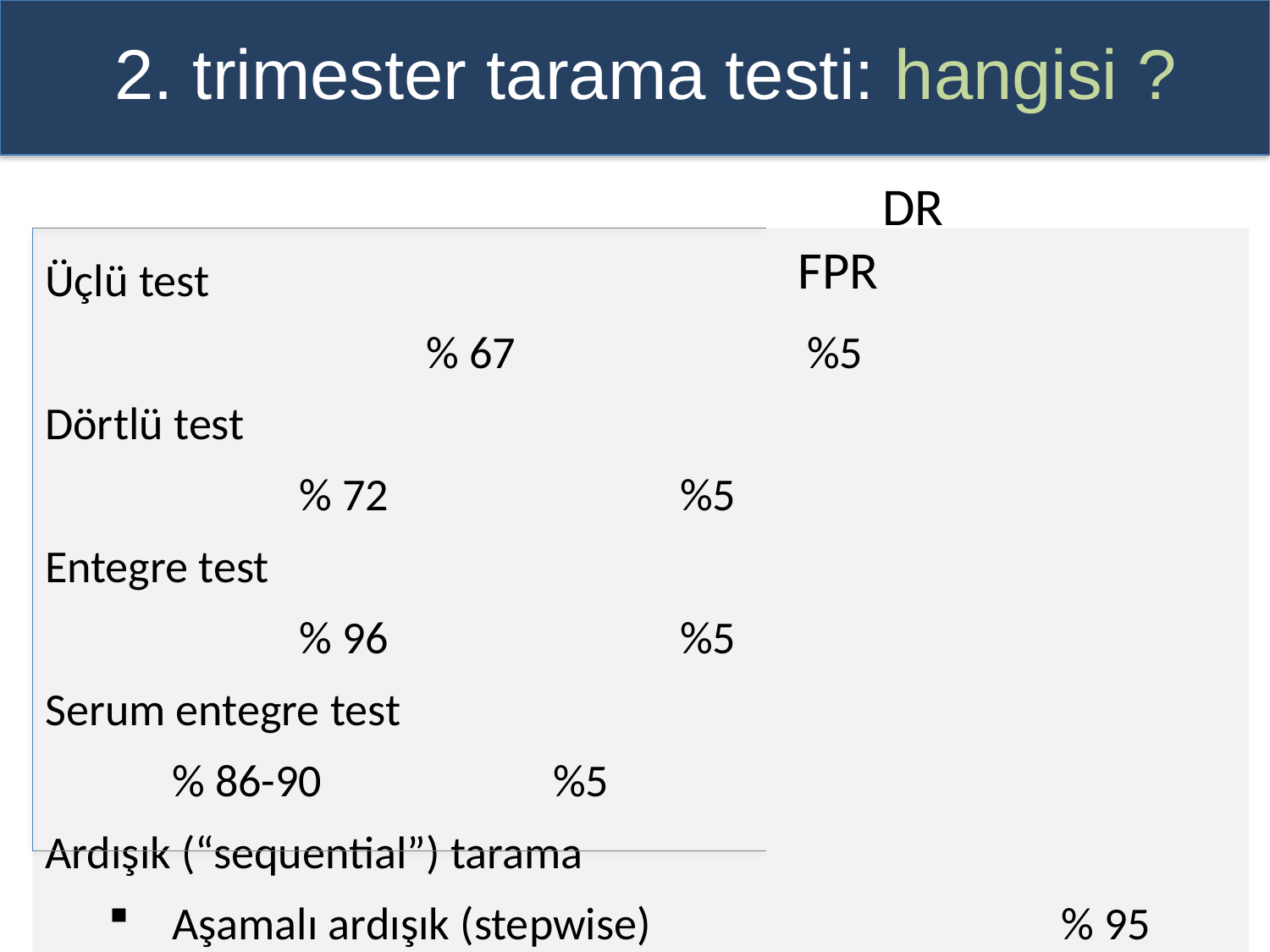

2. trimester tarama testi: hangisi ?

       DR     		FPR
Üçlü test											% 67			%5
Dörtlü test										% 72			%5
Entegre test										% 96			%5
Serum entegre test								% 86-90		%5
Ardışık (“sequential”) tarama
Aşamalı ardışık (stepwise)				% 95			%3-5
Rastlantısal ardışık (contingent)		% 90-95		%3-5
Bağımsız ardışık (independent)		% 94-98		%8